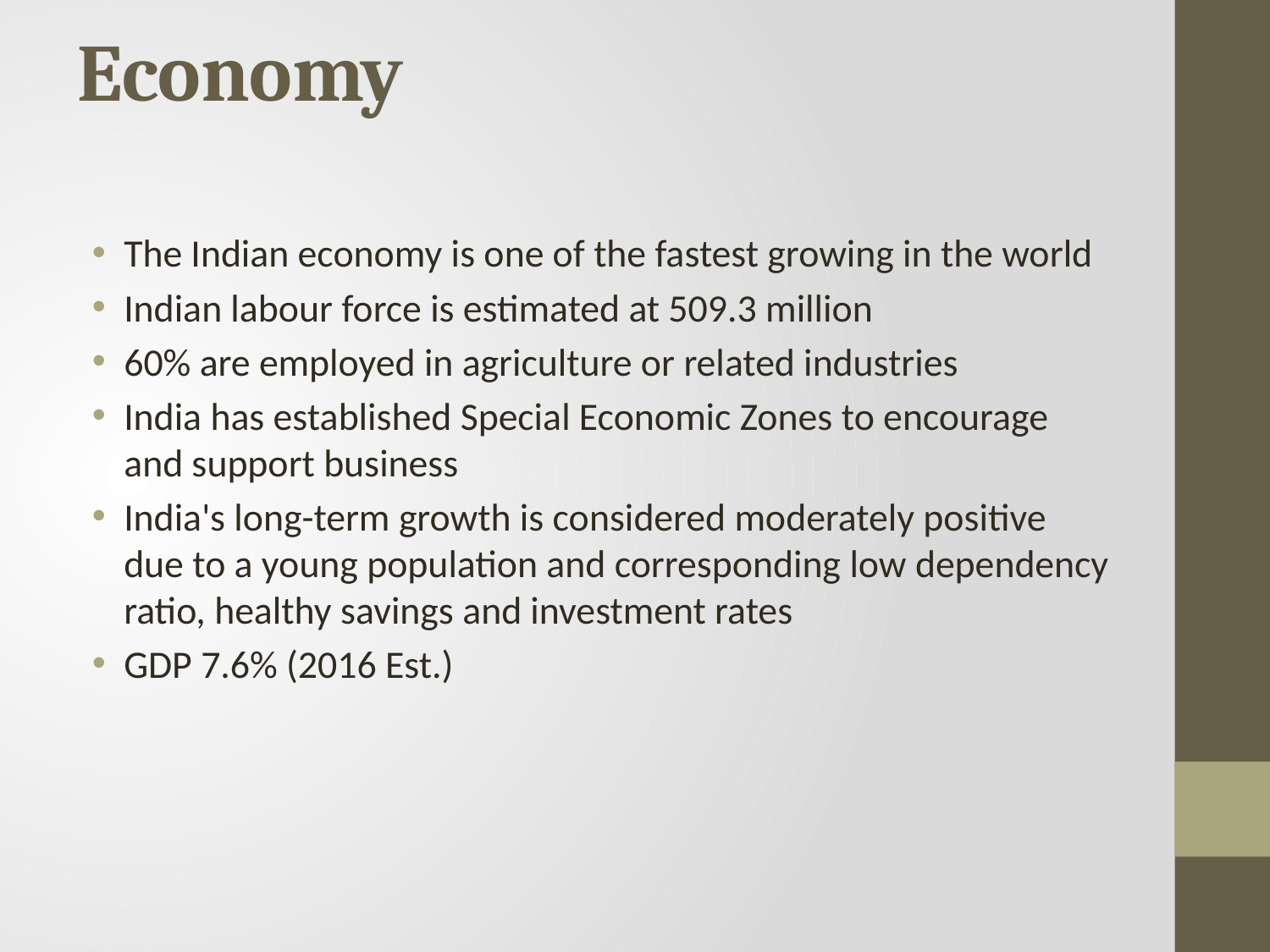

# Economy
The Indian economy is one of the fastest growing in the world
Indian labour force is estimated at 509.3 million
60% are employed in agriculture or related industries
India has established Special Economic Zones to encourage and support business
India's long-term growth is considered moderately positive due to a young population and corresponding low dependency ratio, healthy savings and investment rates
GDP 7.6% (2016 Est.)